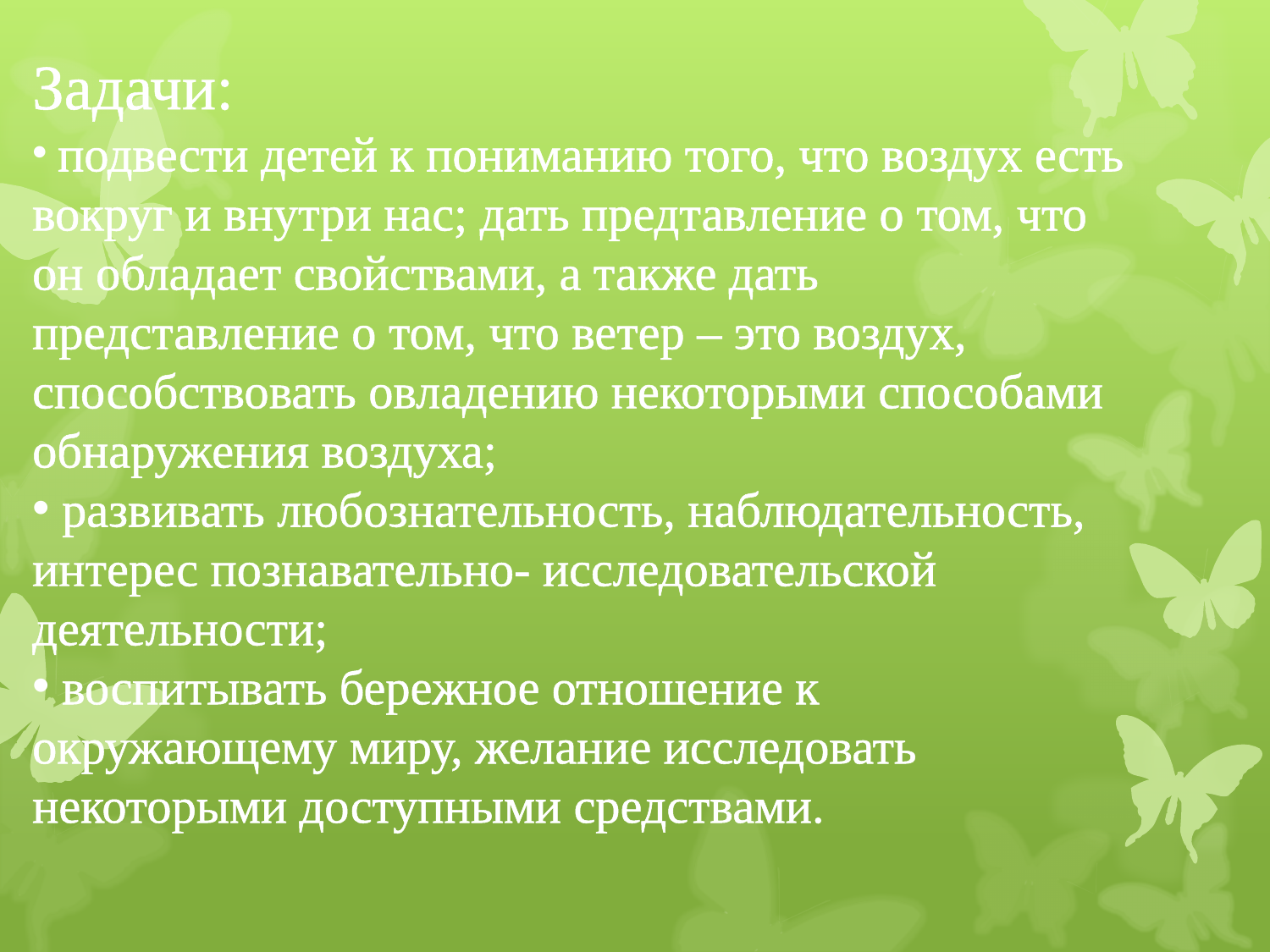

Задачи:
 подвести детей к пониманию того, что воздух есть вокруг и внутри нас; дать предтавление о том, что он обладает свойствами, а также дать представление о том, что ветер – это воздух, способствовать овладению некоторыми способами обнаружения воздуха;
 развивать любознательность, наблюдательность, интерес познавательно- исследовательской деятельности;
 воспитывать бережное отношение к окружающему миру, желание исследовать некоторыми доступными средствами.